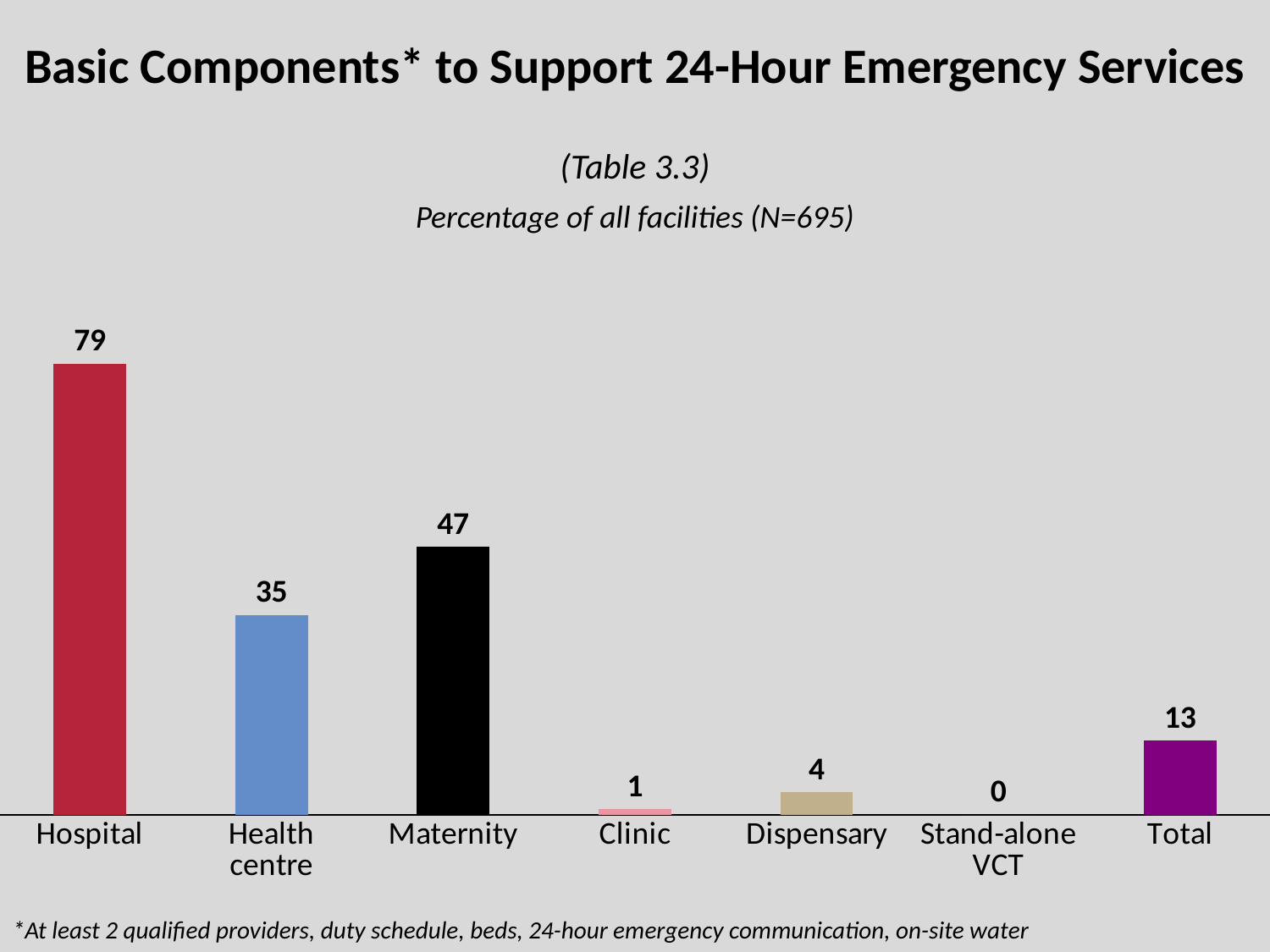

# Basic Components* to Support 24-Hour Emergency Services
(Table 3.3)
Percentage of all facilities (N=695)

### Chart

| Category | Series 1 |
|---|---|
| Hospital | 79.0 |
| Health centre | 35.0 |
| Maternity | 47.0 |
| Clinic | 1.0 |
| Dispensary | 4.0 |
| Stand-alone VCT | 0.0 |
| Total | 13.0 |
*At least 2 qualified providers, duty schedule, beds, 24-hour emergency communication, on-site water